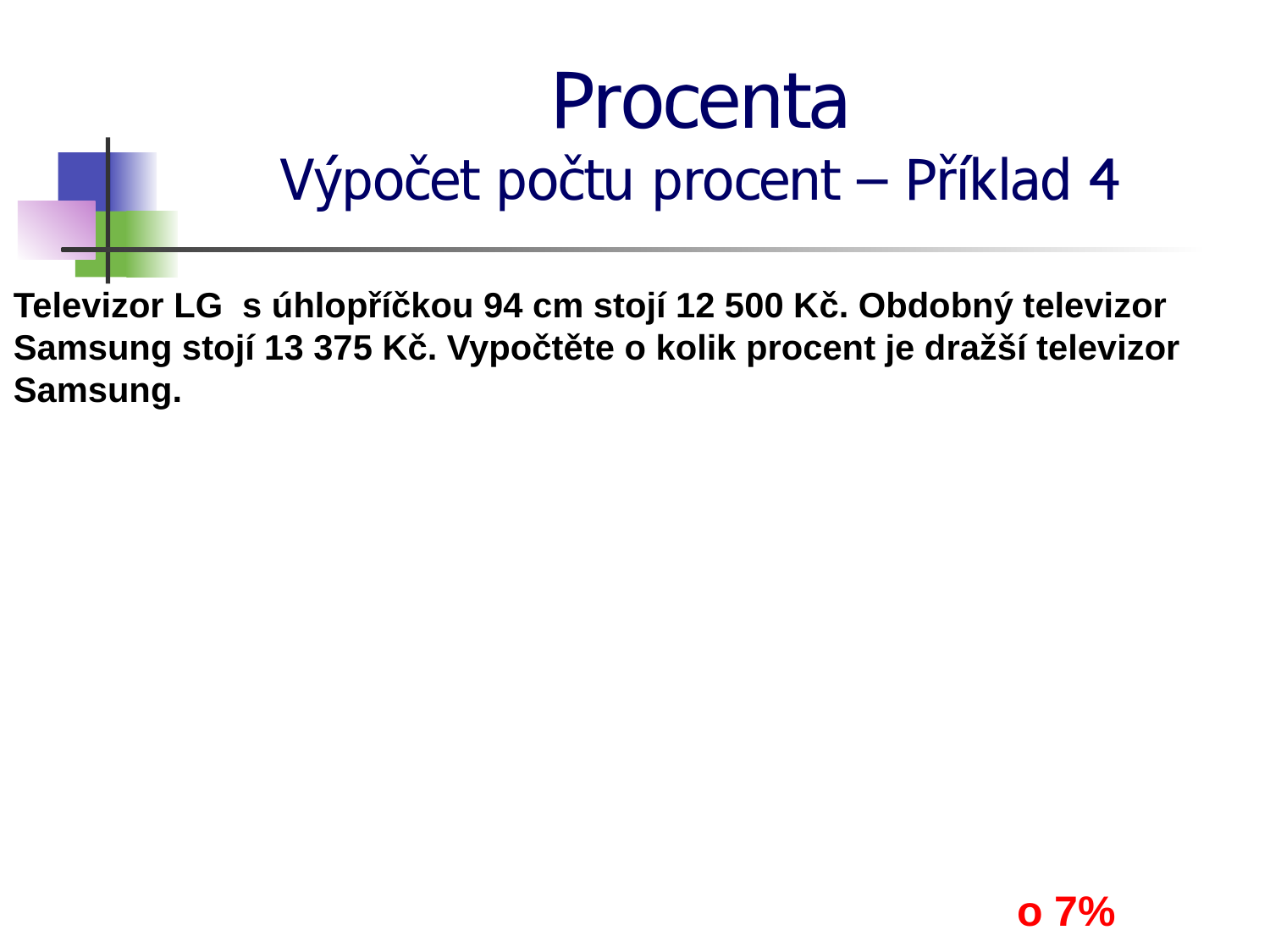

# Procenta Výpočet počtu procent – Příklad 4
Televizor LG  s úhlopříčkou 94 cm stojí 12 500 Kč. Obdobný televizor Samsung stojí 13 375 Kč. Vypočtěte o kolik procent je dražší televizor Samsung.
o 7%